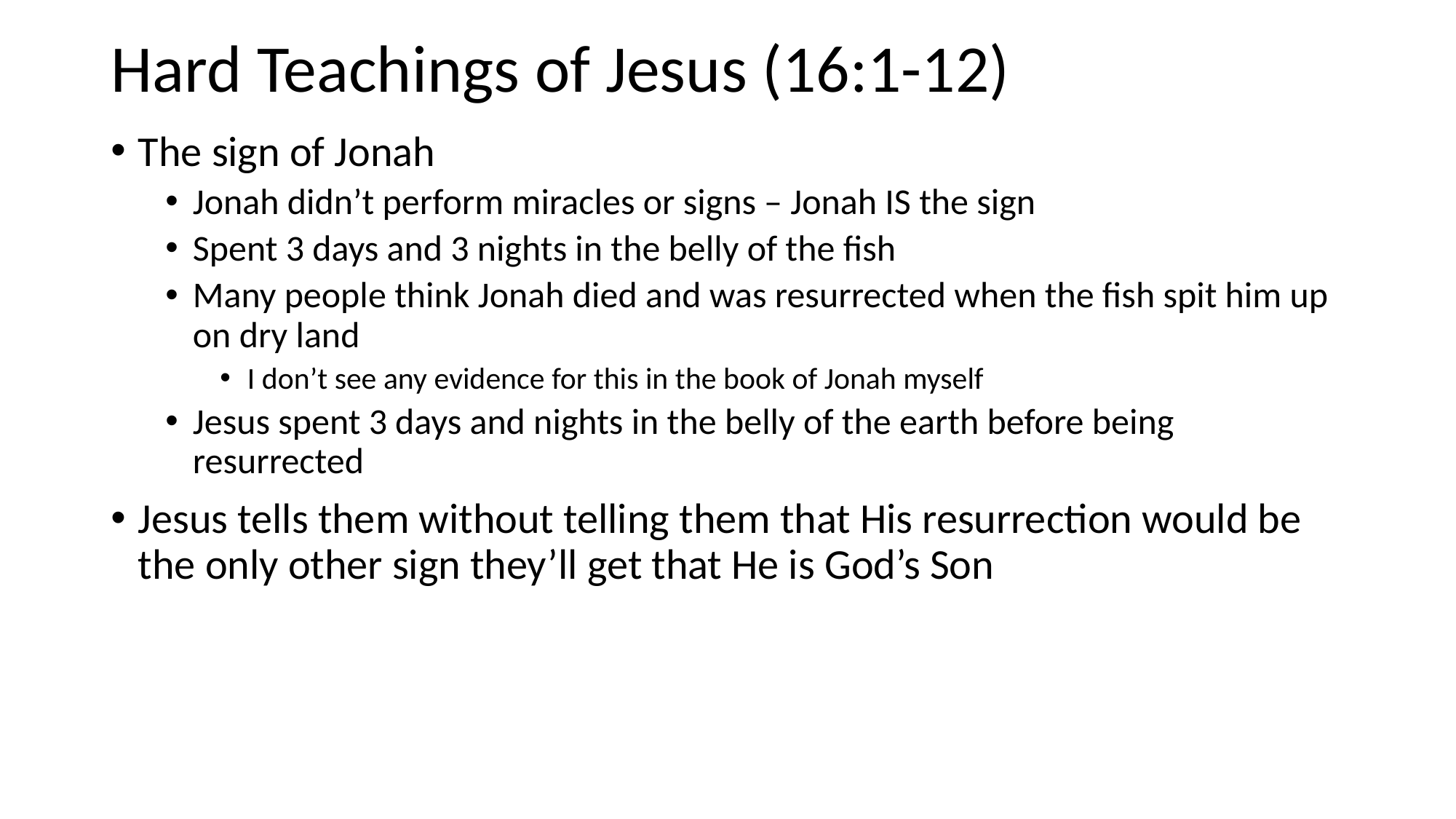

# Hard Teachings of Jesus (16:1-12)
The sign of Jonah
Jonah didn’t perform miracles or signs – Jonah IS the sign
Spent 3 days and 3 nights in the belly of the fish
Many people think Jonah died and was resurrected when the fish spit him up on dry land
I don’t see any evidence for this in the book of Jonah myself
Jesus spent 3 days and nights in the belly of the earth before being resurrected
Jesus tells them without telling them that His resurrection would be the only other sign they’ll get that He is God’s Son